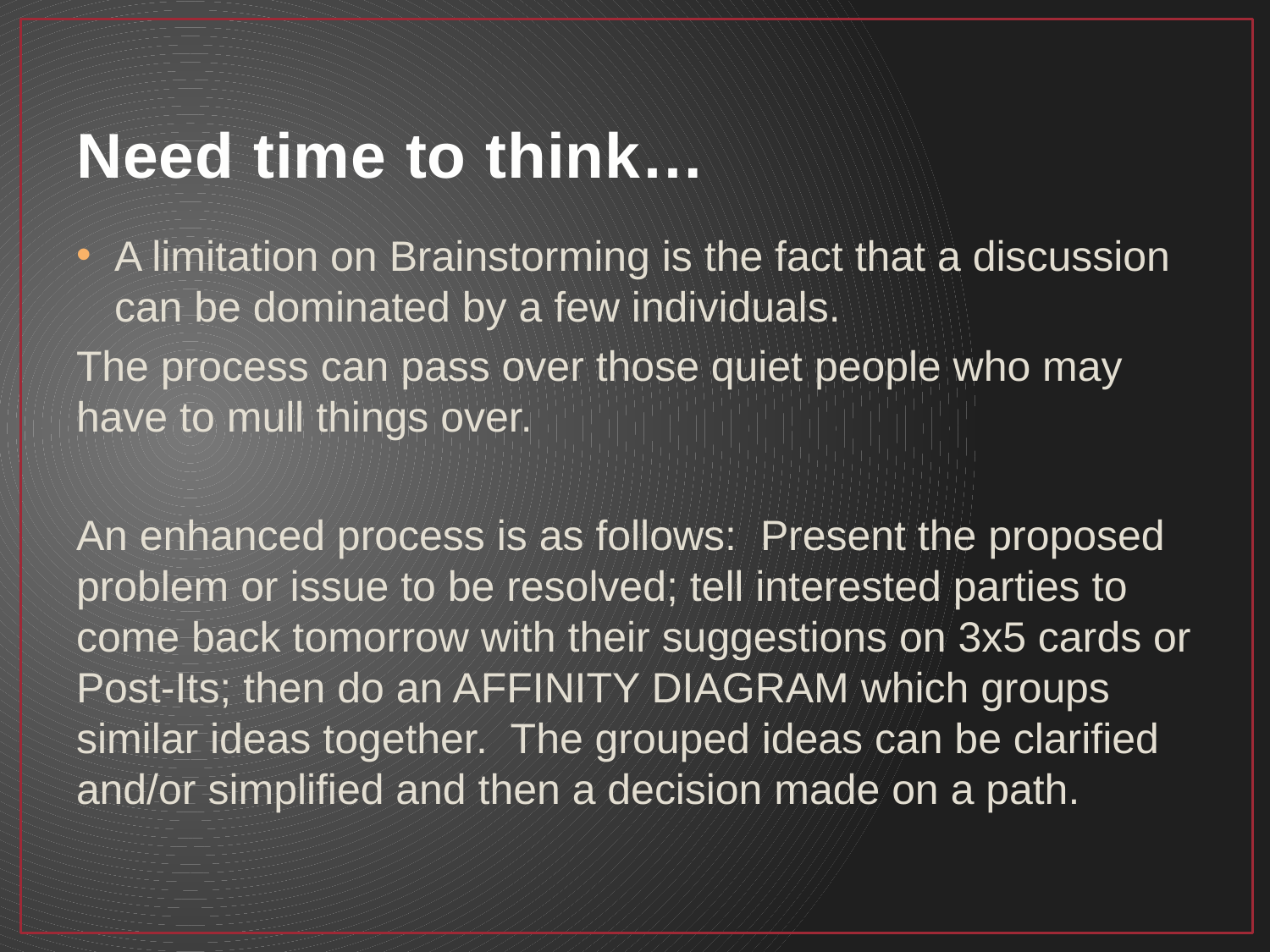

# Need time to think…
A limitation on Brainstorming is the fact that a discussion can be dominated by a few individuals.
The process can pass over those quiet people who may have to mull things over.

An enhanced process is as follows:  Present the proposed problem or issue to be resolved; tell interested parties to come back tomorrow with their suggestions on 3x5 cards or Post-Its; then do an AFFINITY DIAGRAM which groups similar ideas together.  The grouped ideas can be clarified and/or simplified and then a decision made on a path.